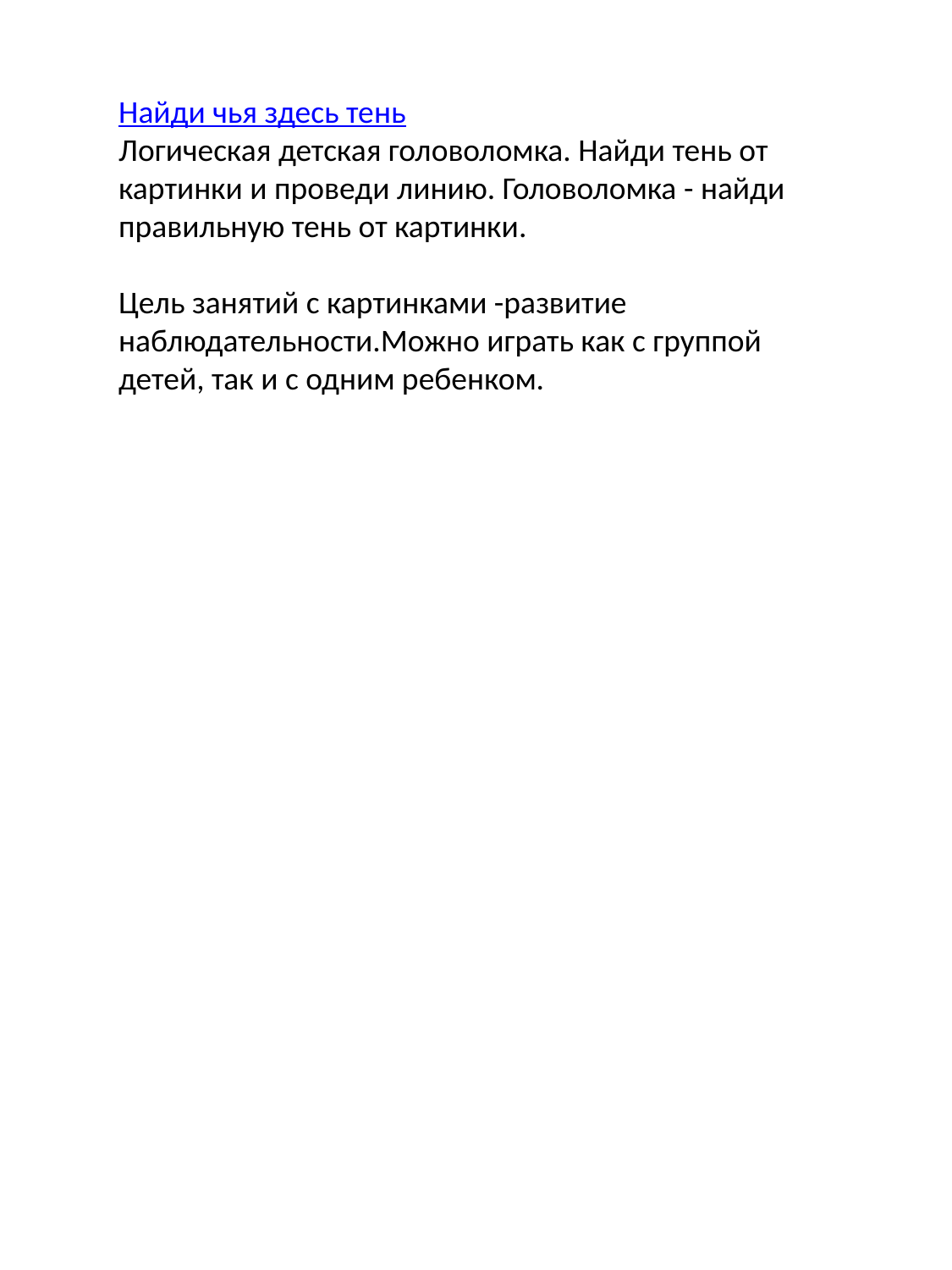

Найди чья здесь тень
Логическая детская головоломка. Найди тень от картинки и проведи линию. Головоломка - найди правильную тень от картинки.
Цель занятий с картинками -развитие наблюдательности.Можно играть как с группой детей, так и с одним ребенком.